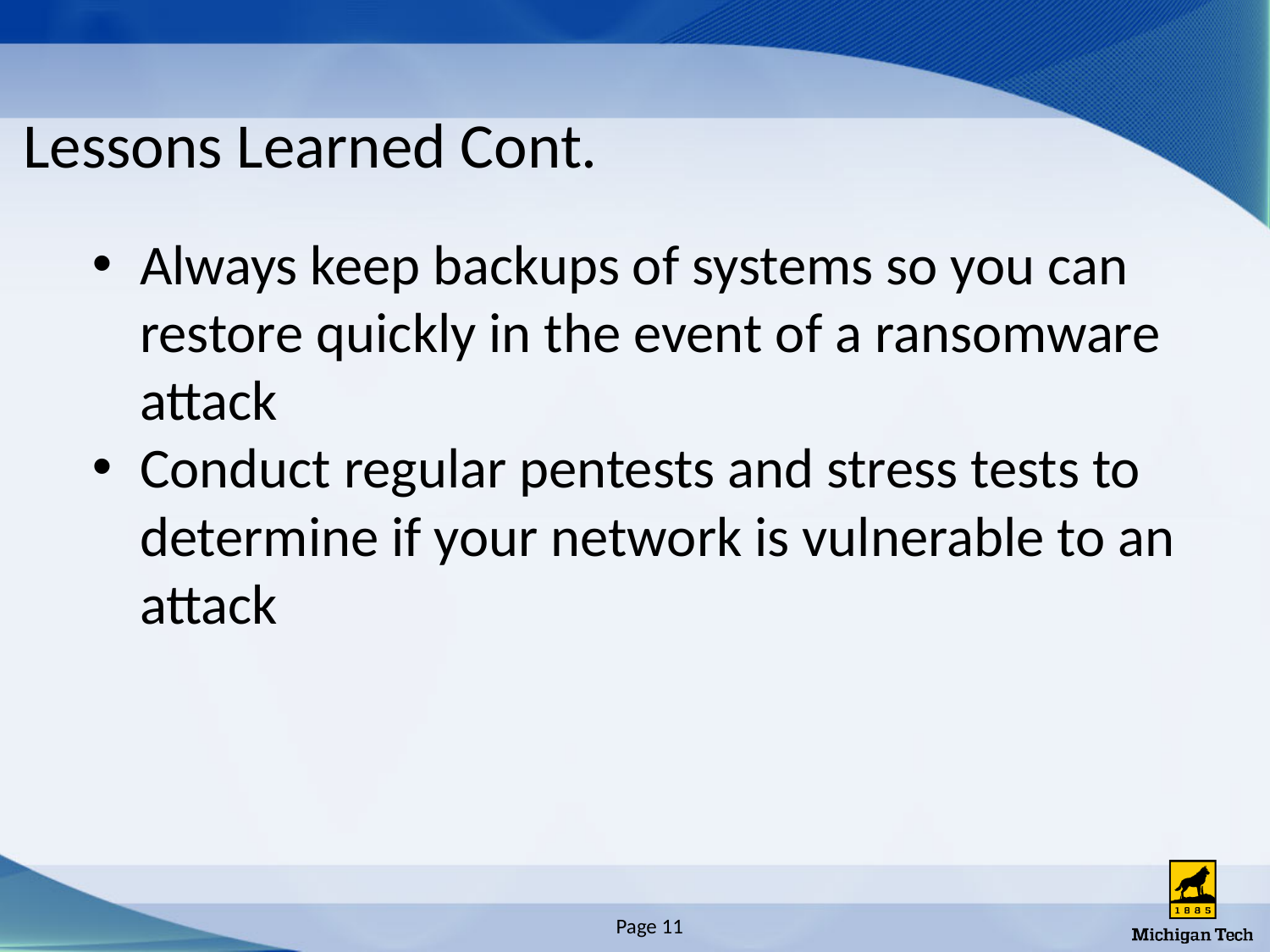

# Lessons Learned Cont.
Always keep backups of systems so you can restore quickly in the event of a ransomware attack
Conduct regular pentests and stress tests to determine if your network is vulnerable to an attack